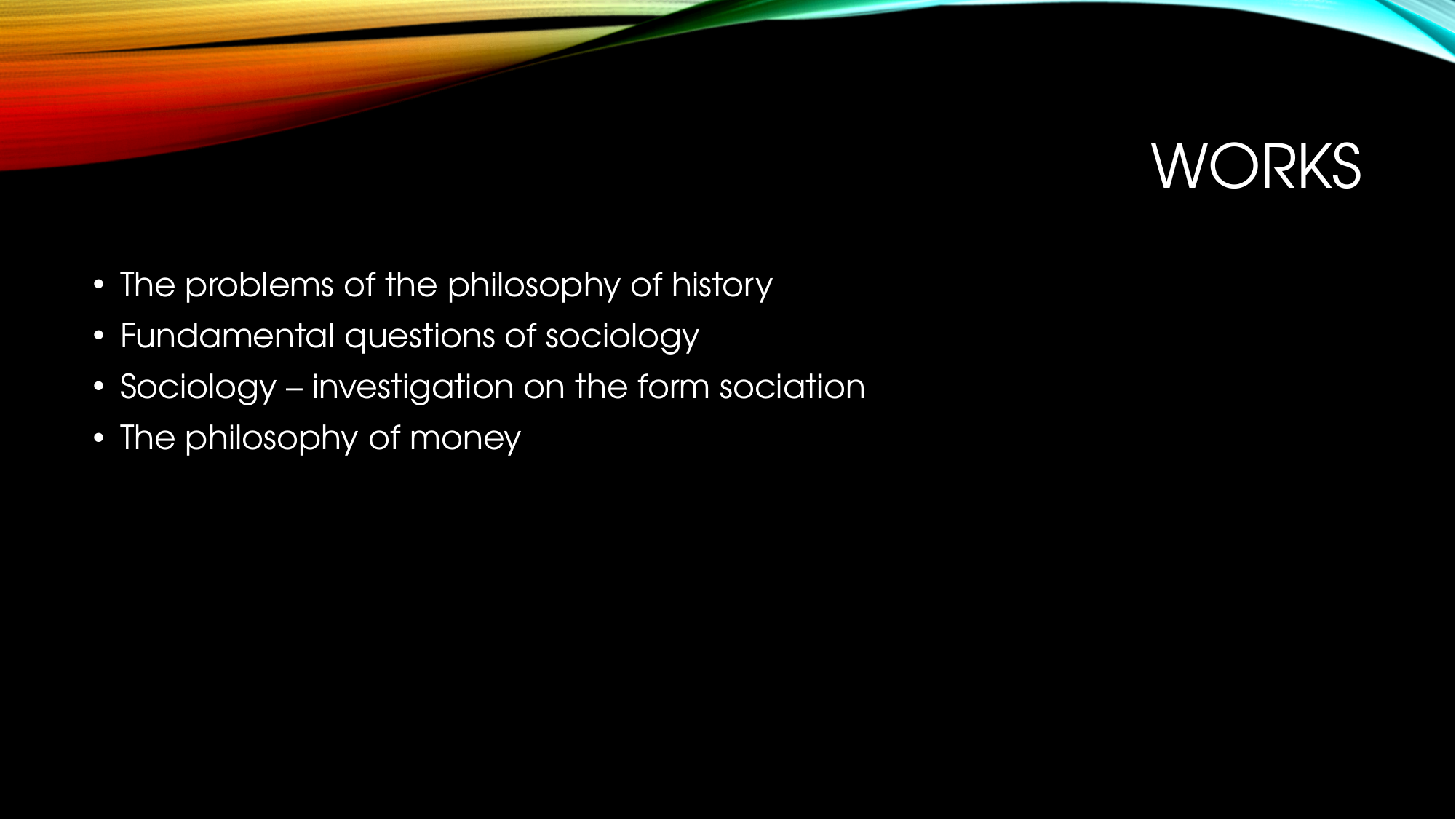

# Works
The problems of the philosophy of history
Fundamental questions of sociology
Sociology – investigation on the form sociation
The philosophy of money